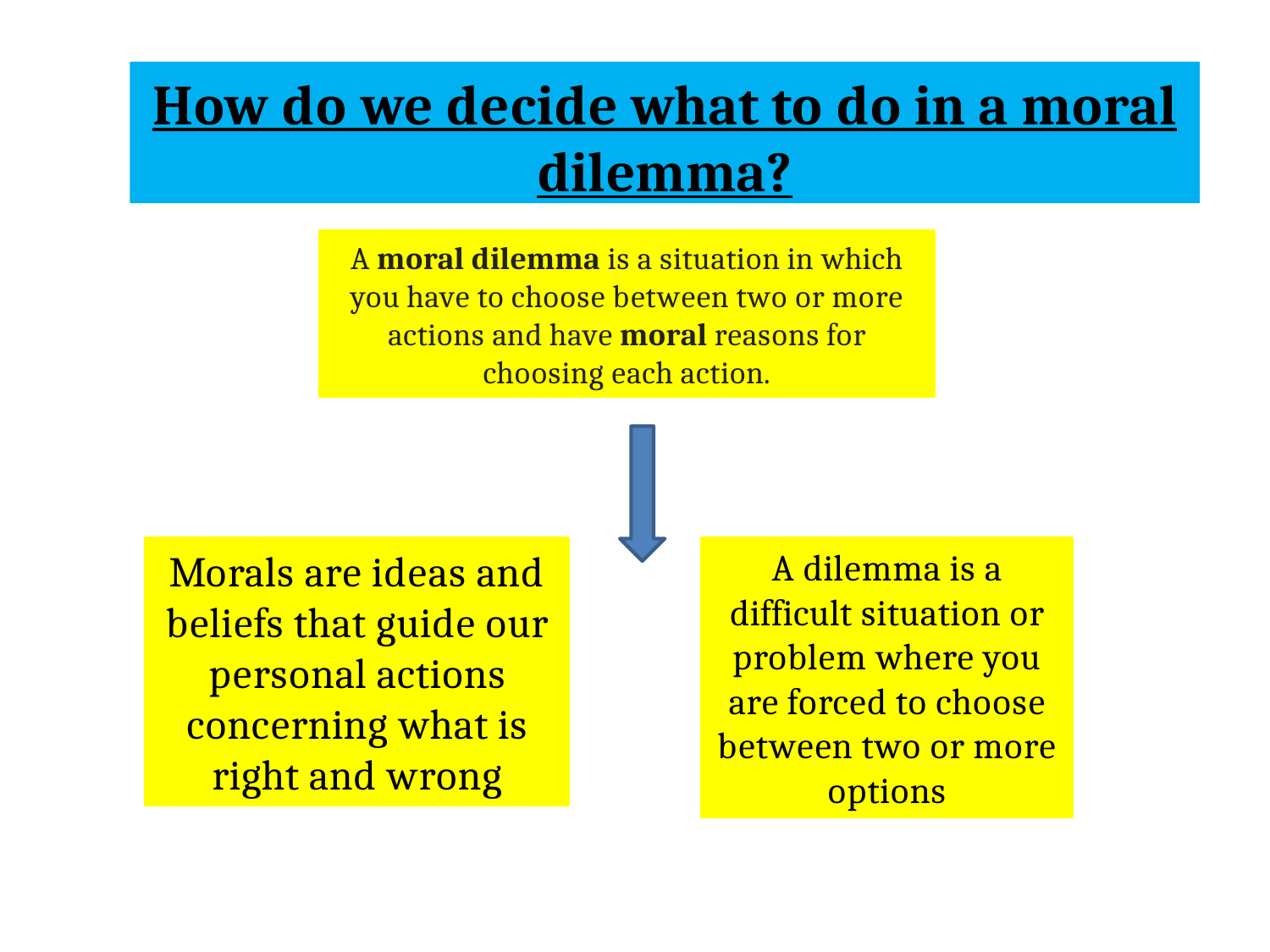

How do we decide what to do in a moral dilemma?
A moral dilemma is a situation in which you have to choose between two or more actions and have moral reasons for choosing each action.

A dilemma is a difficult situation or problem where you are forced to choose between two or more options
Morals are ideas and beliefs that guide our personal actions concerning what is right and wrong